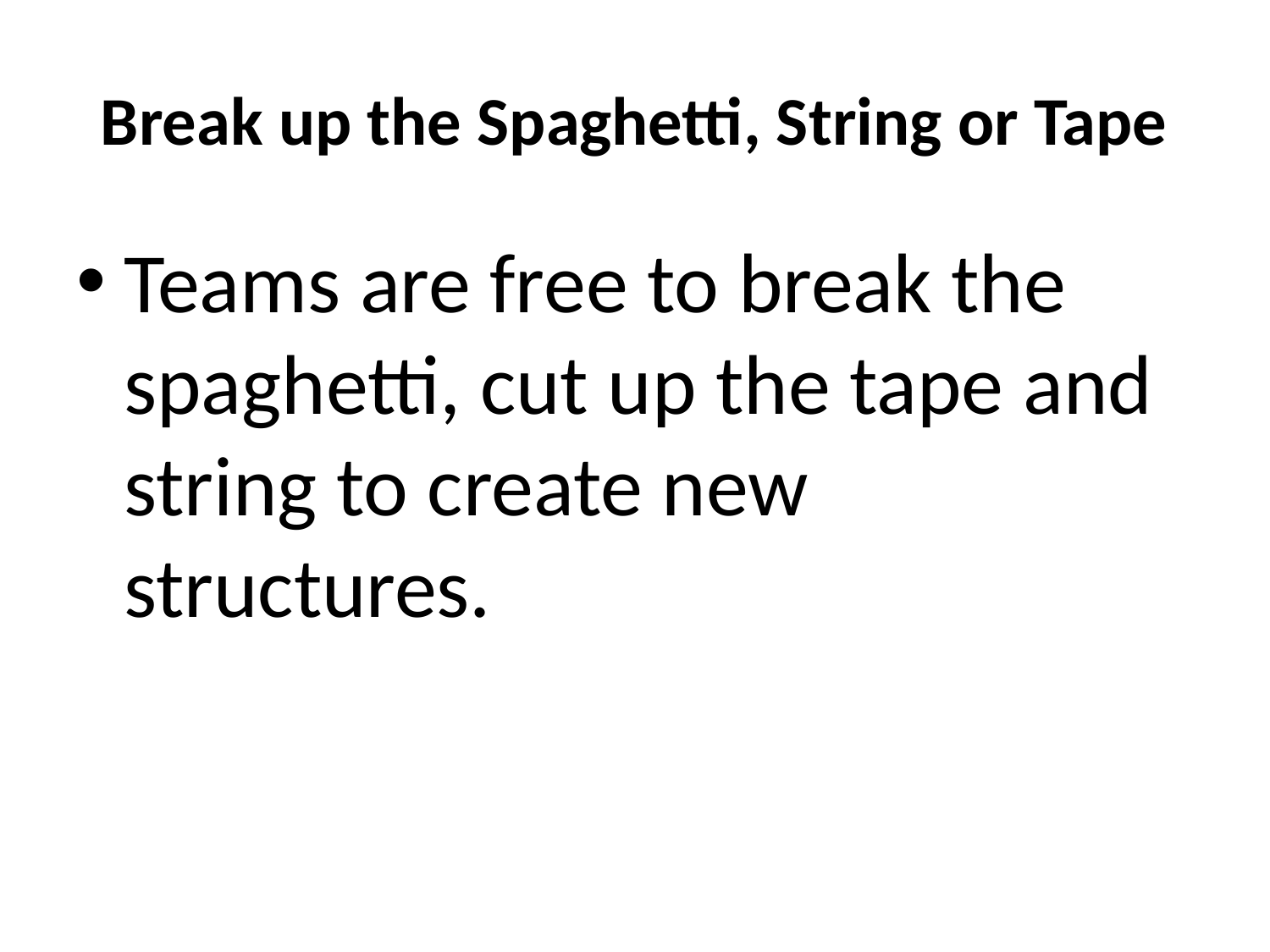

# Break up the Spaghetti, String or Tape
Teams are free to break the spaghetti, cut up the tape and string to create new structures.